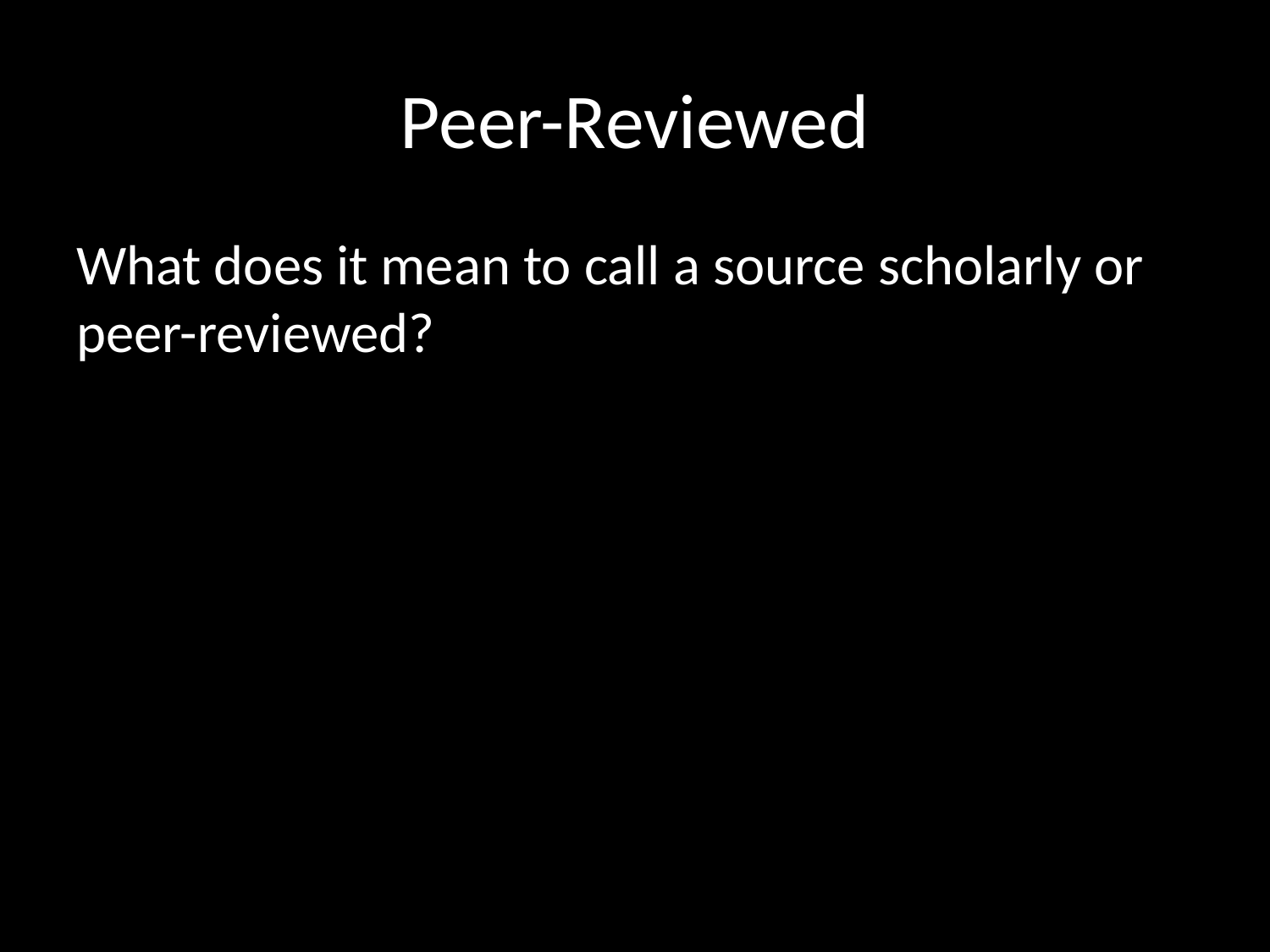

# Peer-Reviewed
What does it mean to call a source scholarly or peer-reviewed?